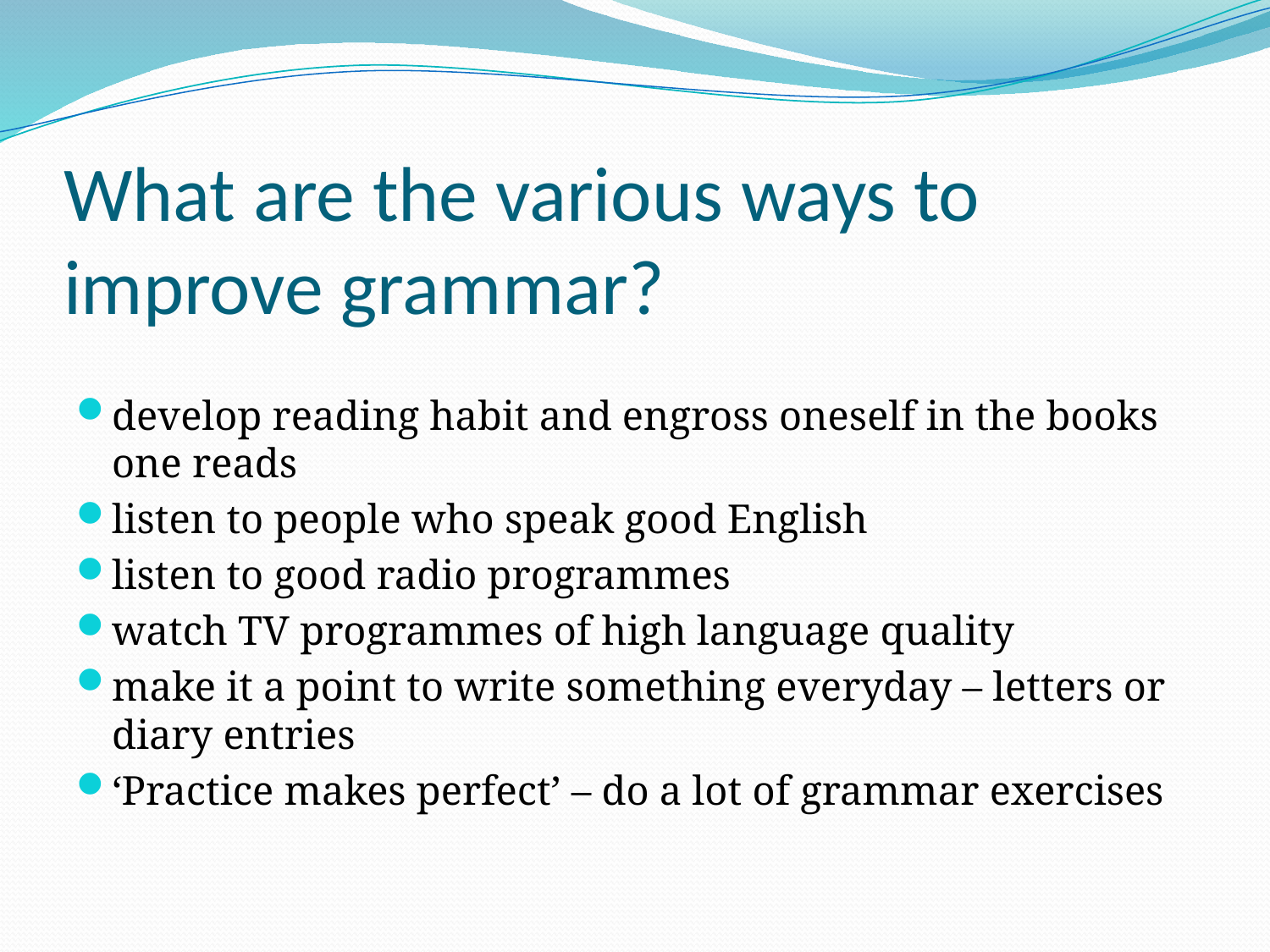

# What are the various ways to improve grammar?

develop reading habit and engross oneself in the books one reads
listen to people who speak good English
listen to good radio programmes
watch TV programmes of high language quality
make it a point to write something everyday – letters or diary entries
‘Practice makes perfect’ – do a lot of grammar exercises